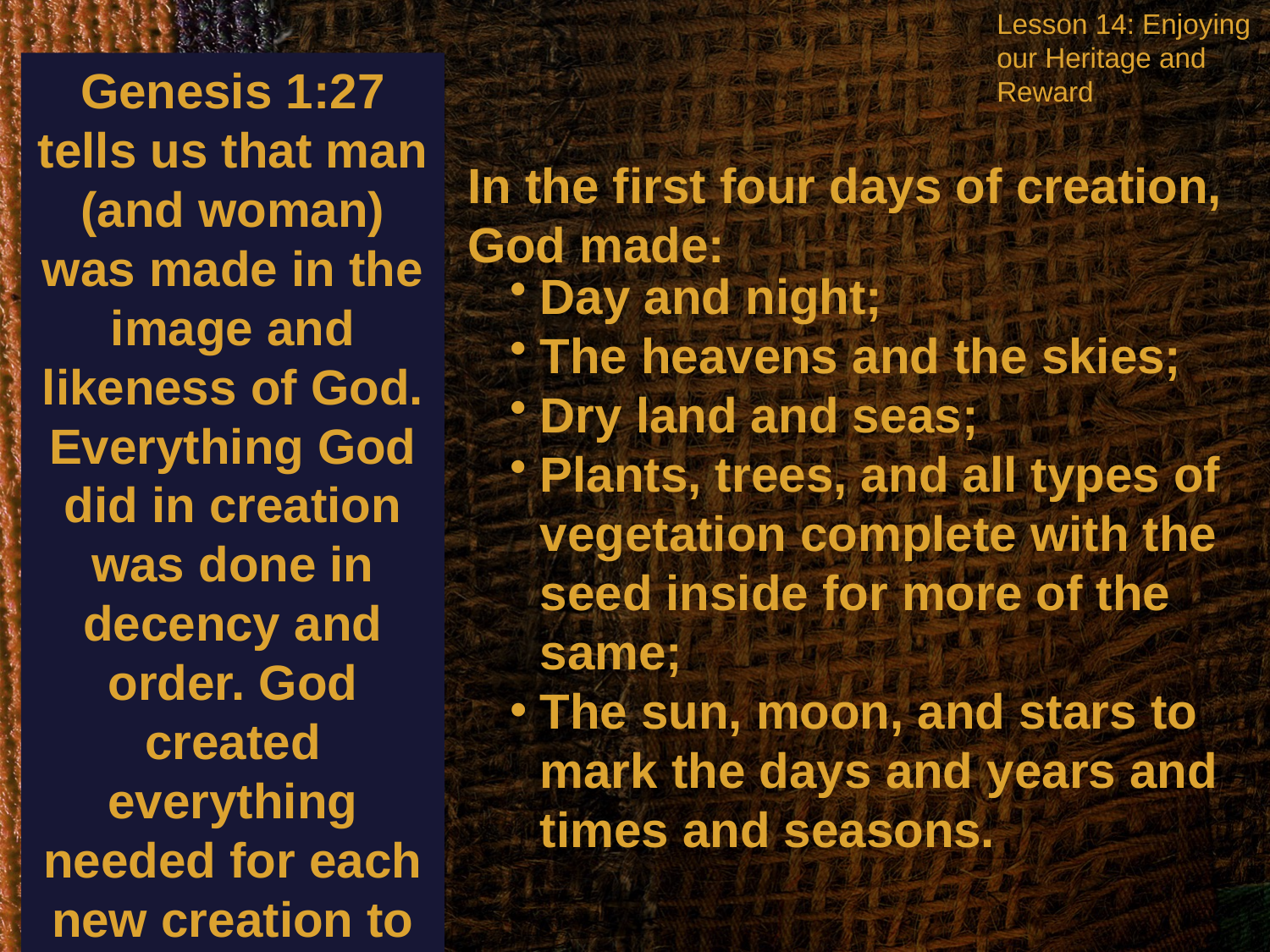

Lesson 14: Enjoying our Heritage and Reward
Genesis 1:27 tells us that man (and woman) was made in the image and likeness of God. Everything God did in creation was done in decency and order. God created everything needed for each new creation to flourish, before He made the next one.
In the first four days of creation, God made:
Day and night;
The heavens and the skies;
Dry land and seas;
Plants, trees, and all types of vegetation complete with the seed inside for more of the same;
The sun, moon, and stars to mark the days and years and times and seasons.